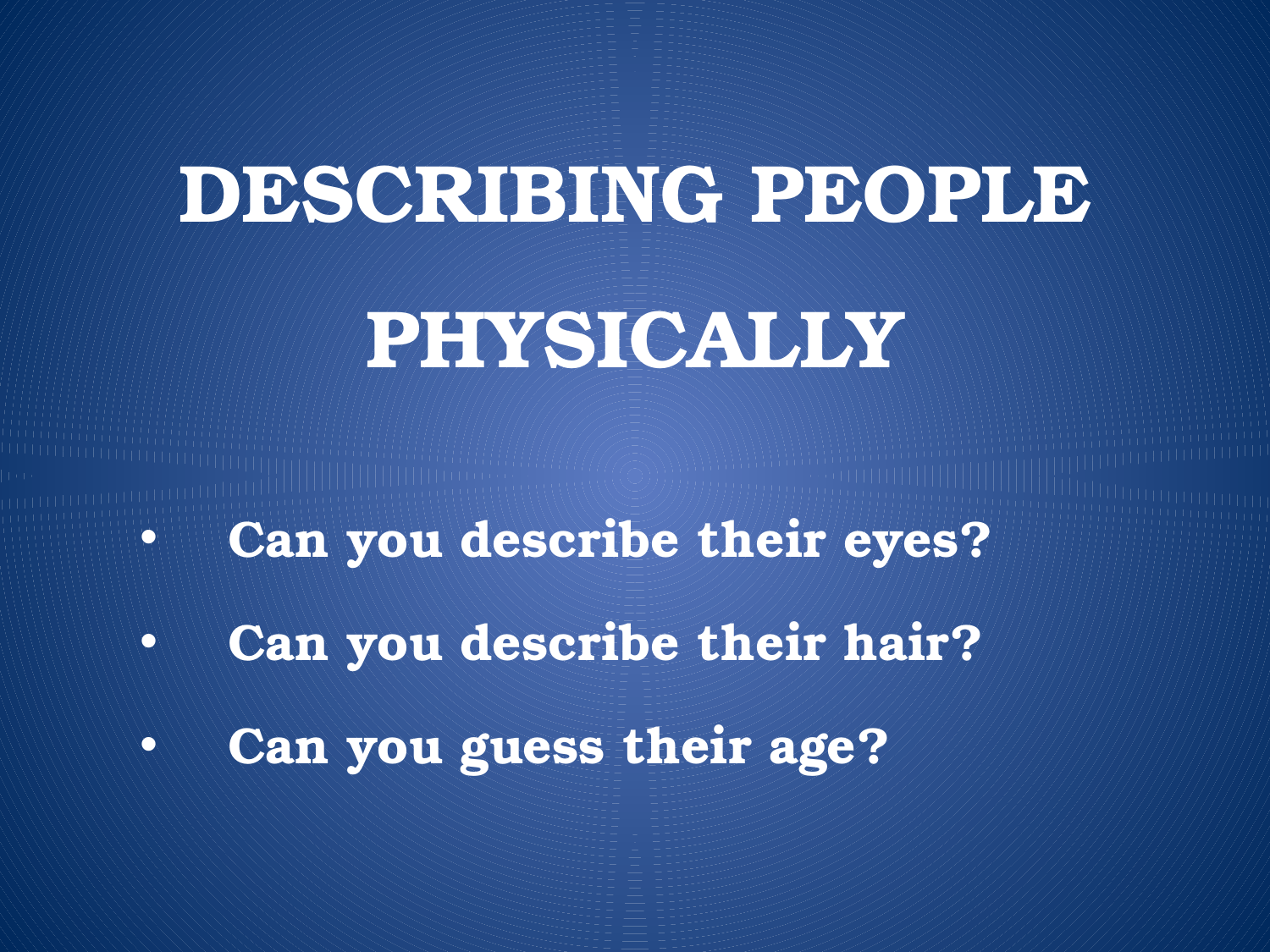

# DESCRIBING PEOPLE PHYSICALLY
Can you describe their eyes?
Can you describe their hair?
Can you guess their age?